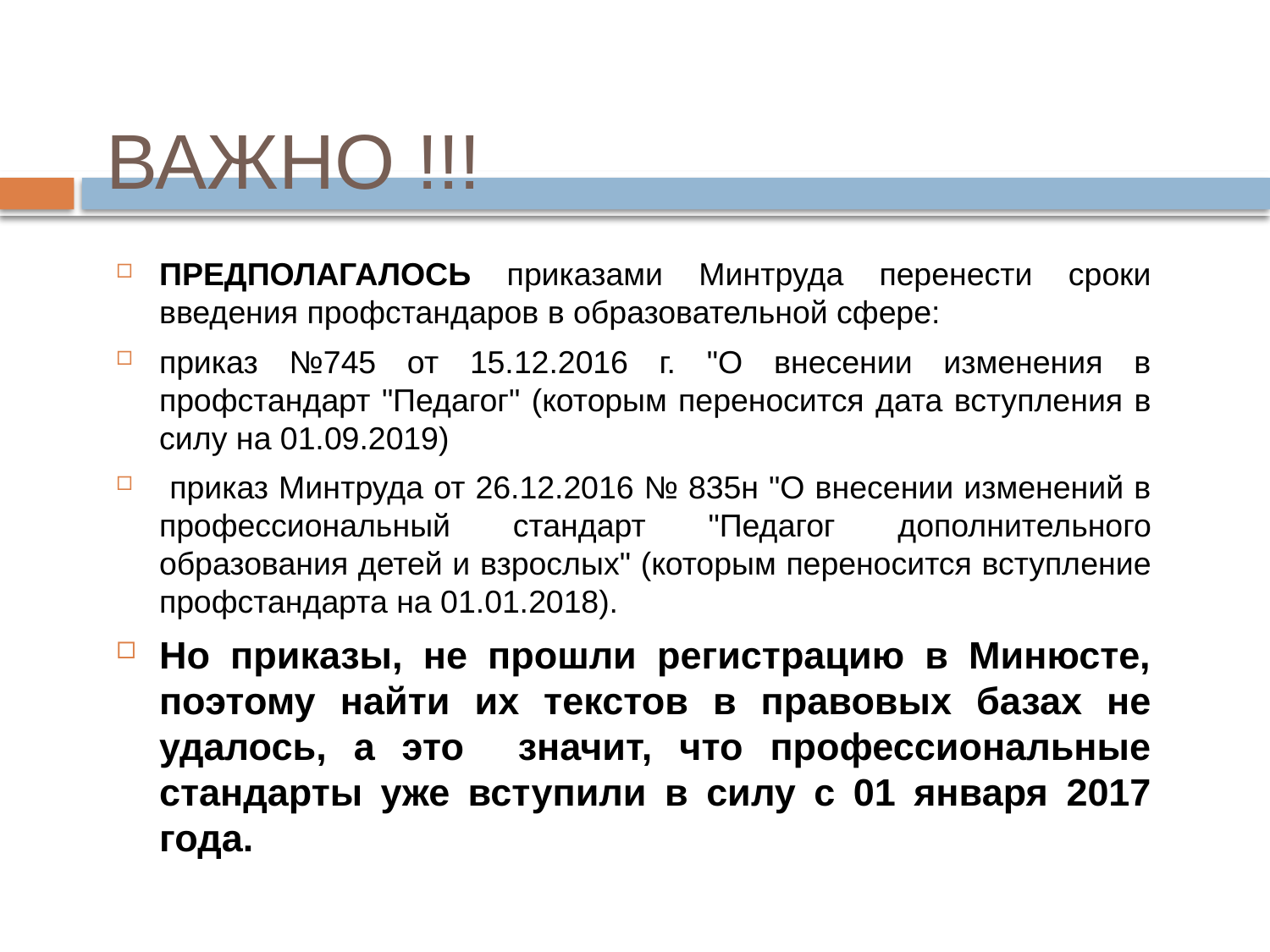

# ВАЖНО !!!
ПРЕДПОЛАГАЛОСЬ приказами Минтруда перенести сроки введения профстандаров в образовательной сфере:
приказ №745 от 15.12.2016 г. "О внесении изменения в профстандарт "Педагог" (которым переносится дата вступления в силу на 01.09.2019)
 приказ Минтруда от 26.12.2016 № 835н "О внесении изменений в профессиональный стандарт "Педагог дополнительного образования детей и взрослых" (которым переносится вступление профстандарта на 01.01.2018).
Но приказы, не прошли регистрацию в Минюсте, поэтому найти их текстов в правовых базах не удалось, а это  значит, что профессиональные стандарты уже вступили в силу с 01 января 2017 года.